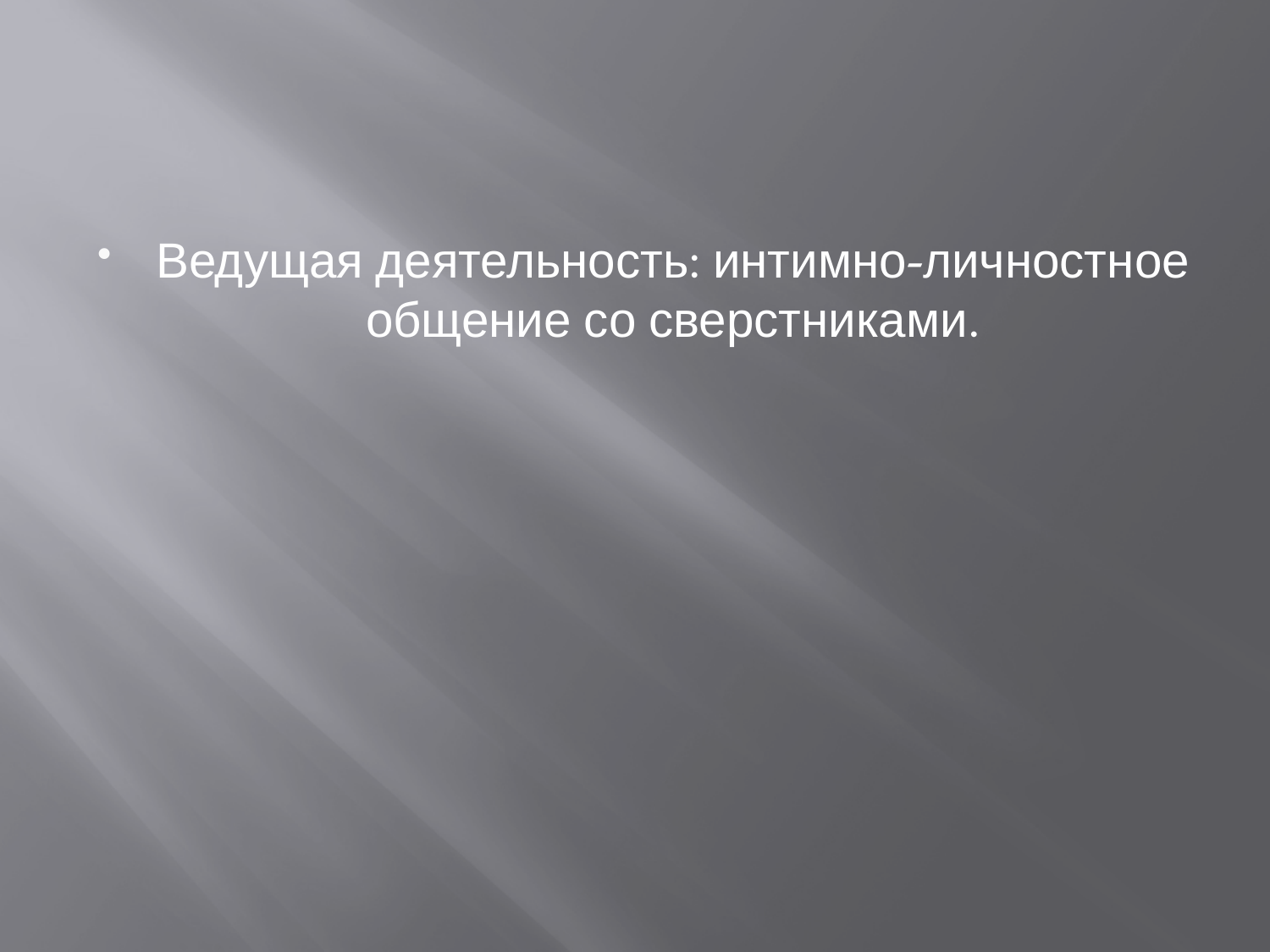

#
Ведущая деятельность: интимно-личностное общение со сверстниками.